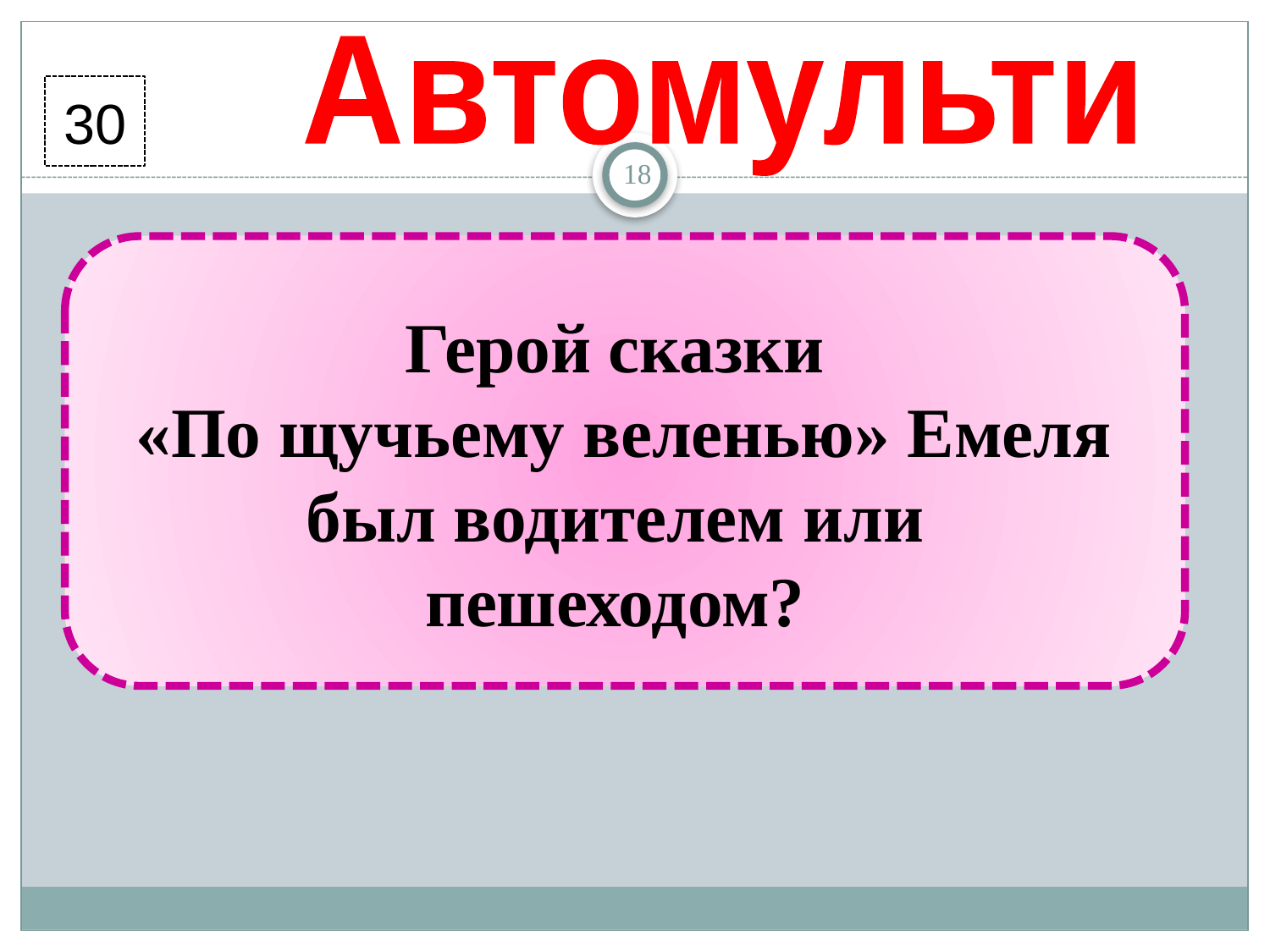

Автомульти
30
18

Герой сказки
 «По щучьему веленью» Емеля был водителем или пешеходом?